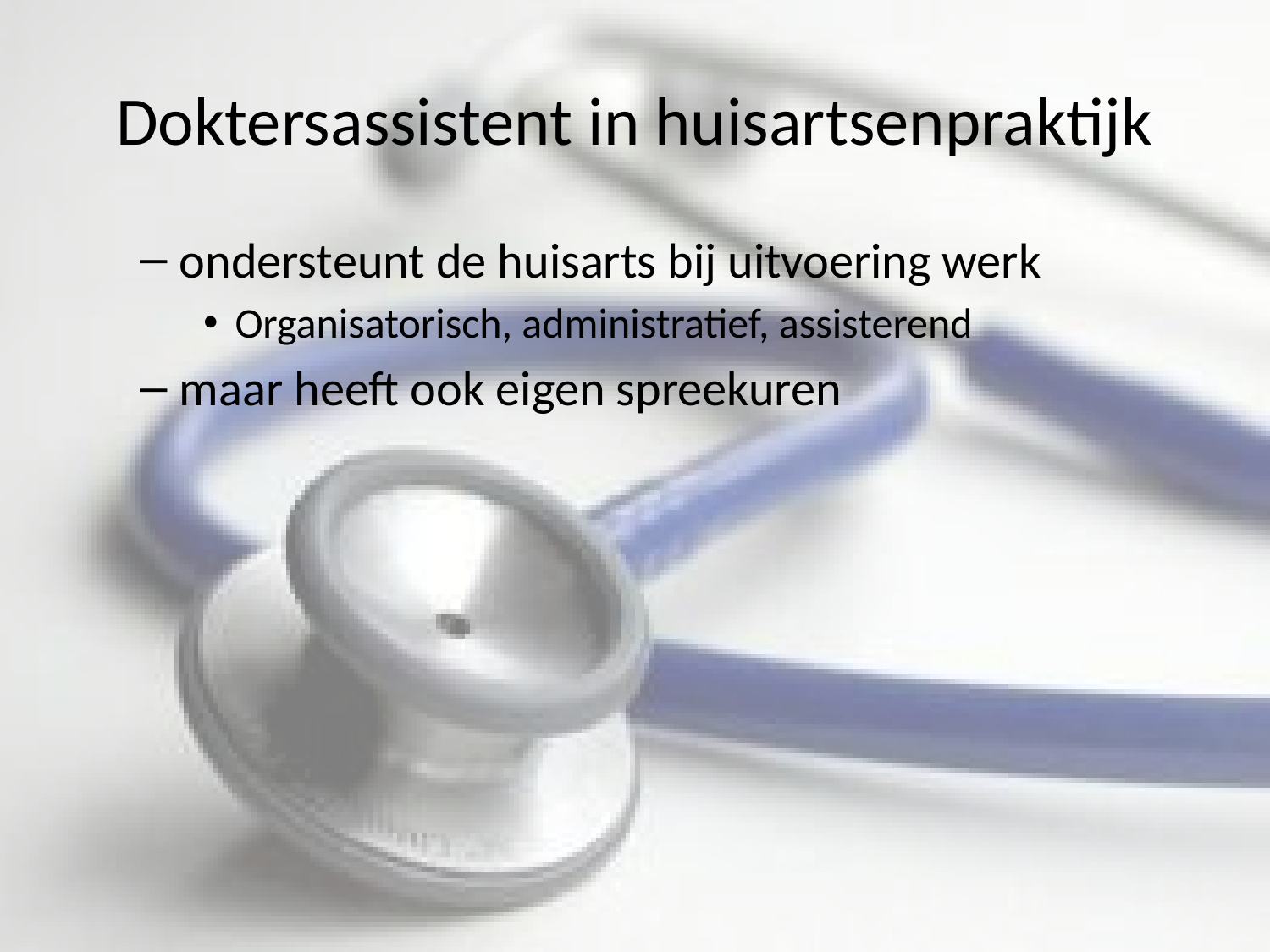

# Doktersassistent in huisartsenpraktijk
ondersteunt de huisarts bij uitvoering werk
Organisatorisch, administratief, assisterend
maar heeft ook eigen spreekuren